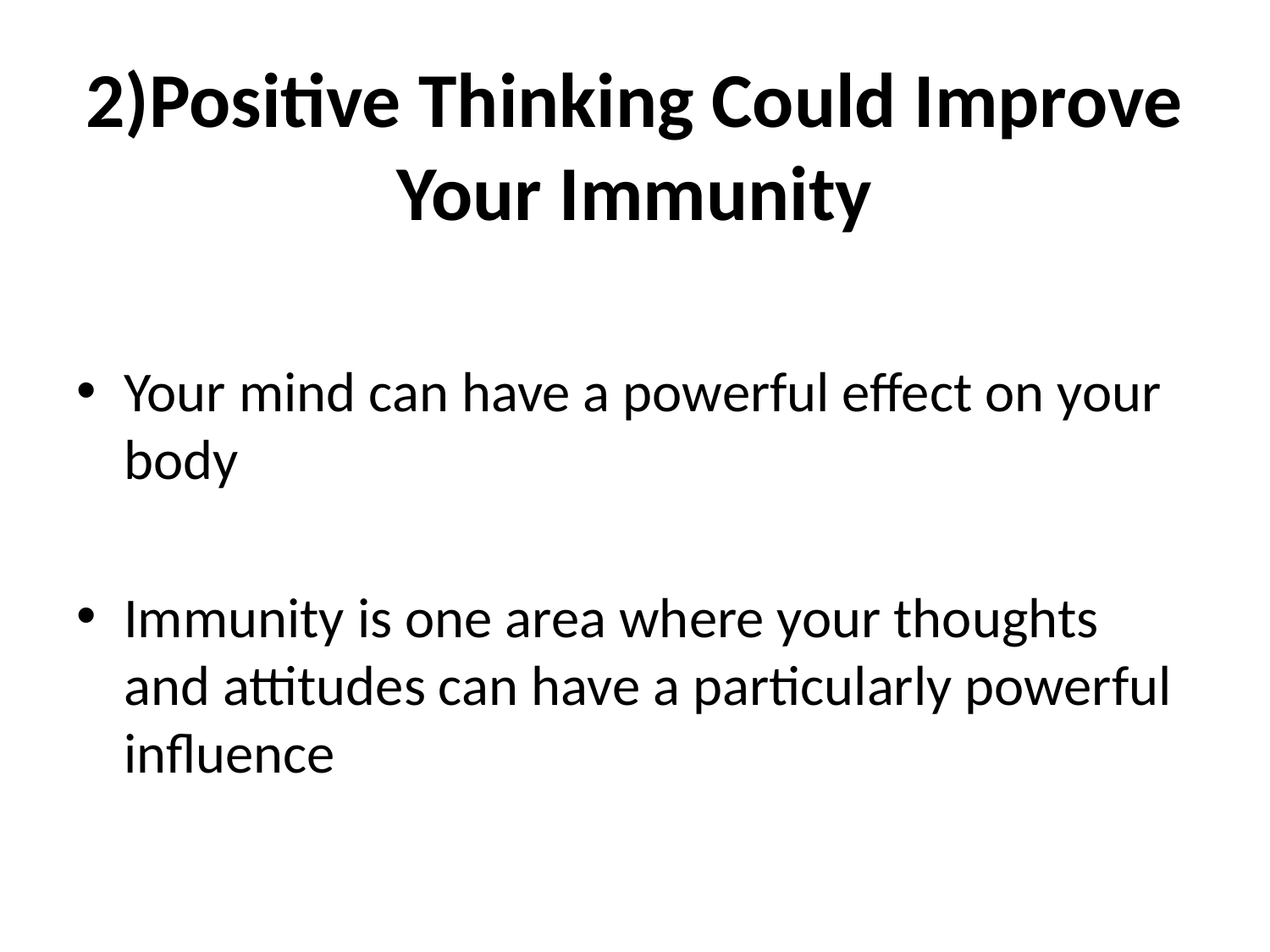

# 2)Positive Thinking Could Improve Your Immunity
Your mind can have a powerful effect on your body

Immunity is one area where your thoughts and attitudes can have a particularly powerful influence